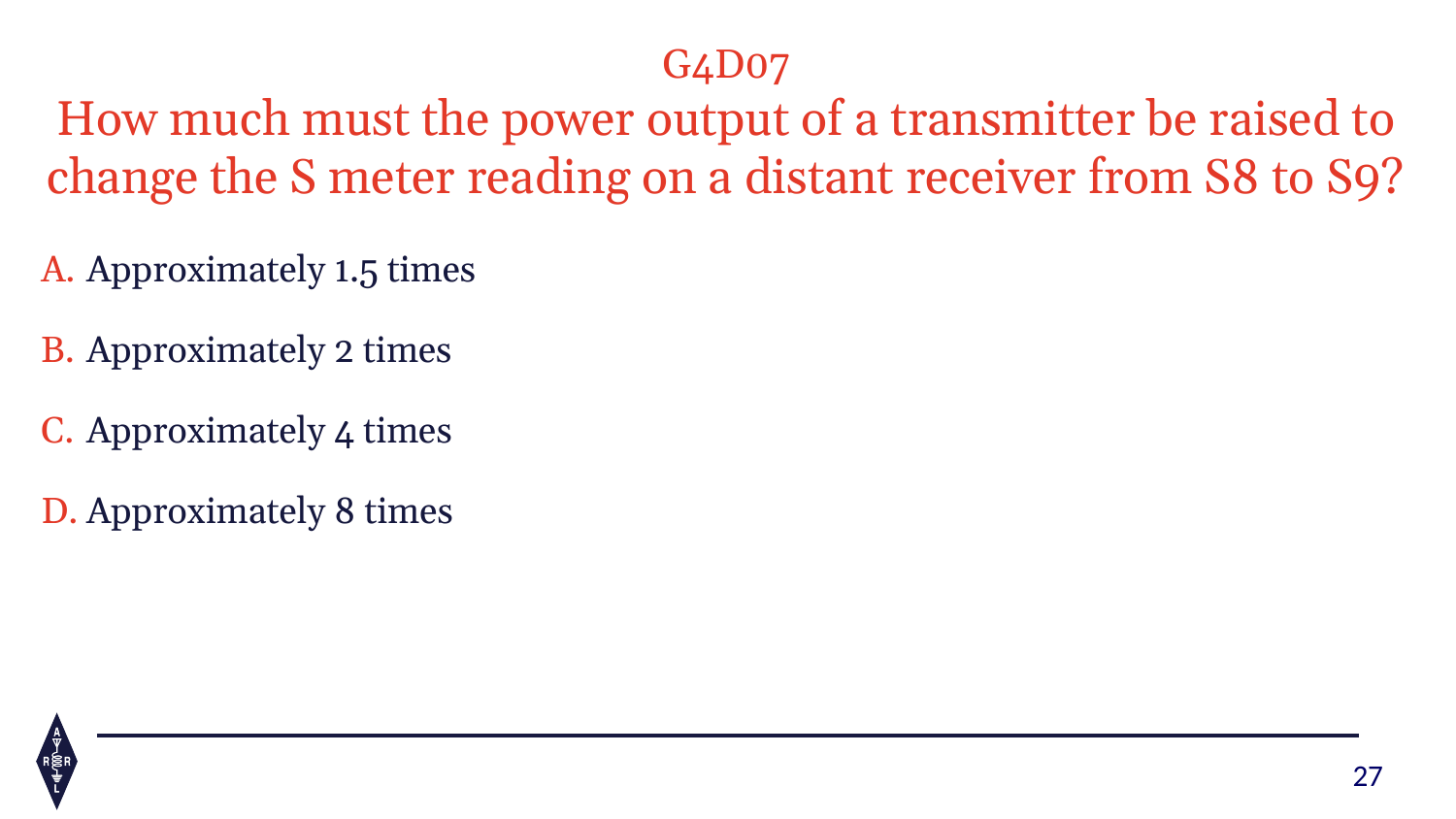

G4D07
How much must the power output of a transmitter be raised to change the S meter reading on a distant receiver from S8 to S9?
Approximately 1.5 times
Approximately 2 times
Approximately 4 times
Approximately 8 times
27